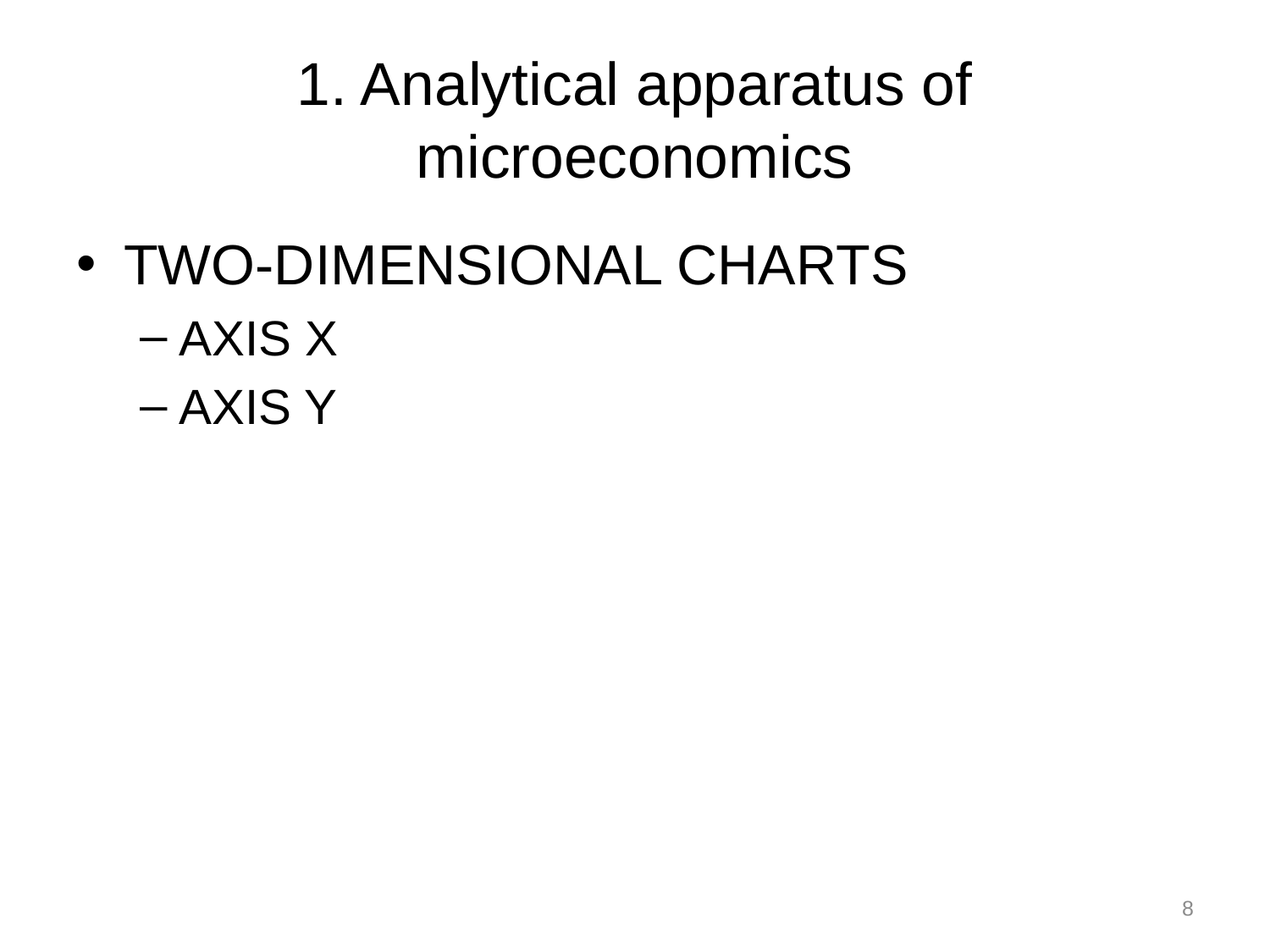

# 1. Analytical apparatus of microeconomics
TWO-DIMENSIONAL CHARTS
AXIS X
AXIS Y
8